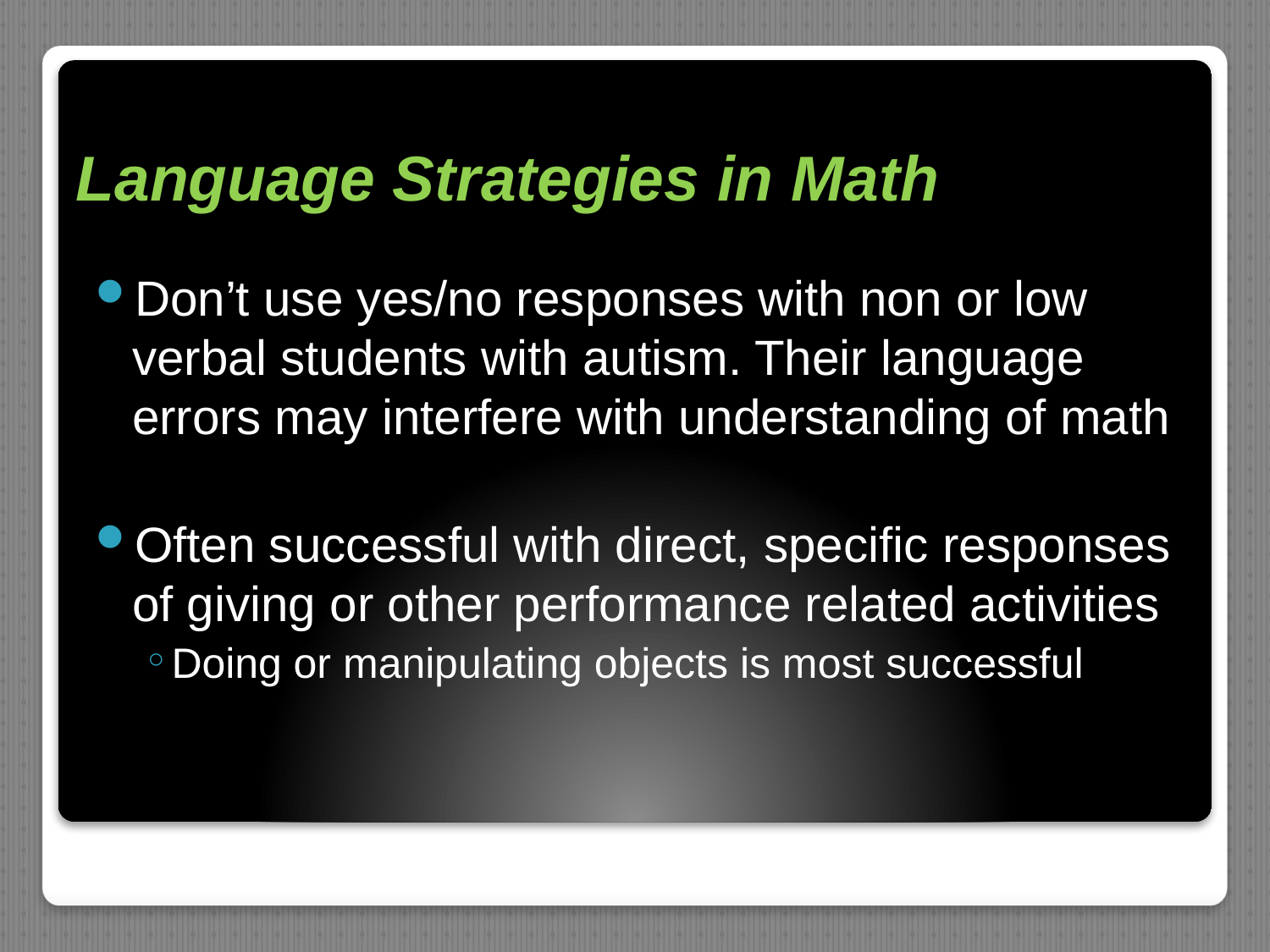

# Language Strategies in Math
Don’t use yes/no responses with non or low verbal students with autism. Their language errors may interfere with understanding of math

Often successful with direct, specific responses of giving or other performance related activities
Doing or manipulating objects is most successful